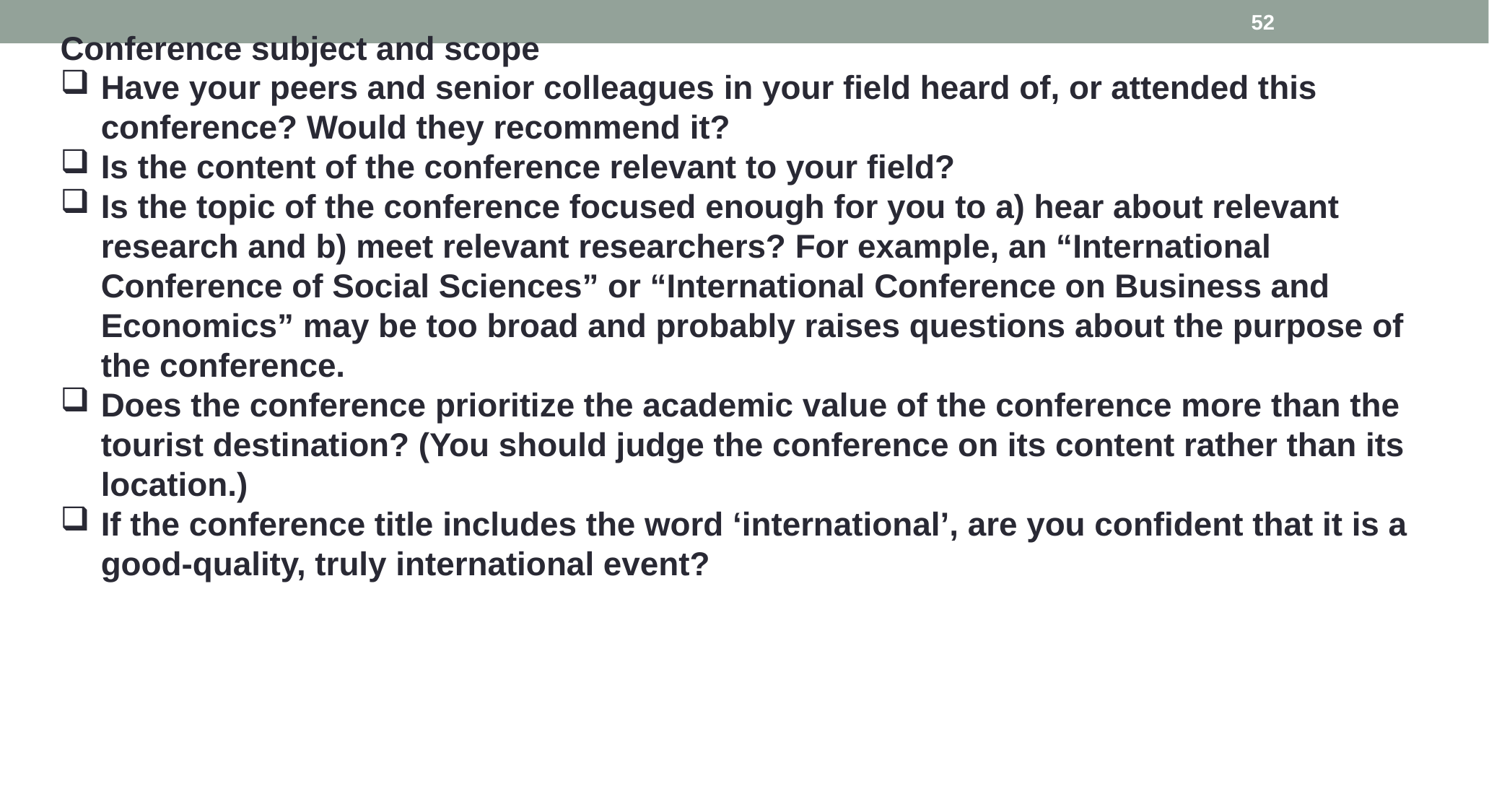

52
Conference subject and scope
Have your peers and senior colleagues in your field heard of, or attended this conference? Would they recommend it?
Is the content of the conference relevant to your field?
Is the topic of the conference focused enough for you to a) hear about relevant research and b) meet relevant researchers? For example, an “International Conference of Social Sciences” or “International Conference on Business and Economics” may be too broad and probably raises questions about the purpose of the conference.
Does the conference prioritize the academic value of the conference more than the tourist destination? (You should judge the conference on its content rather than its location.)
If the conference title includes the word ‘international’, are you confident that it is a good-quality, truly international event?